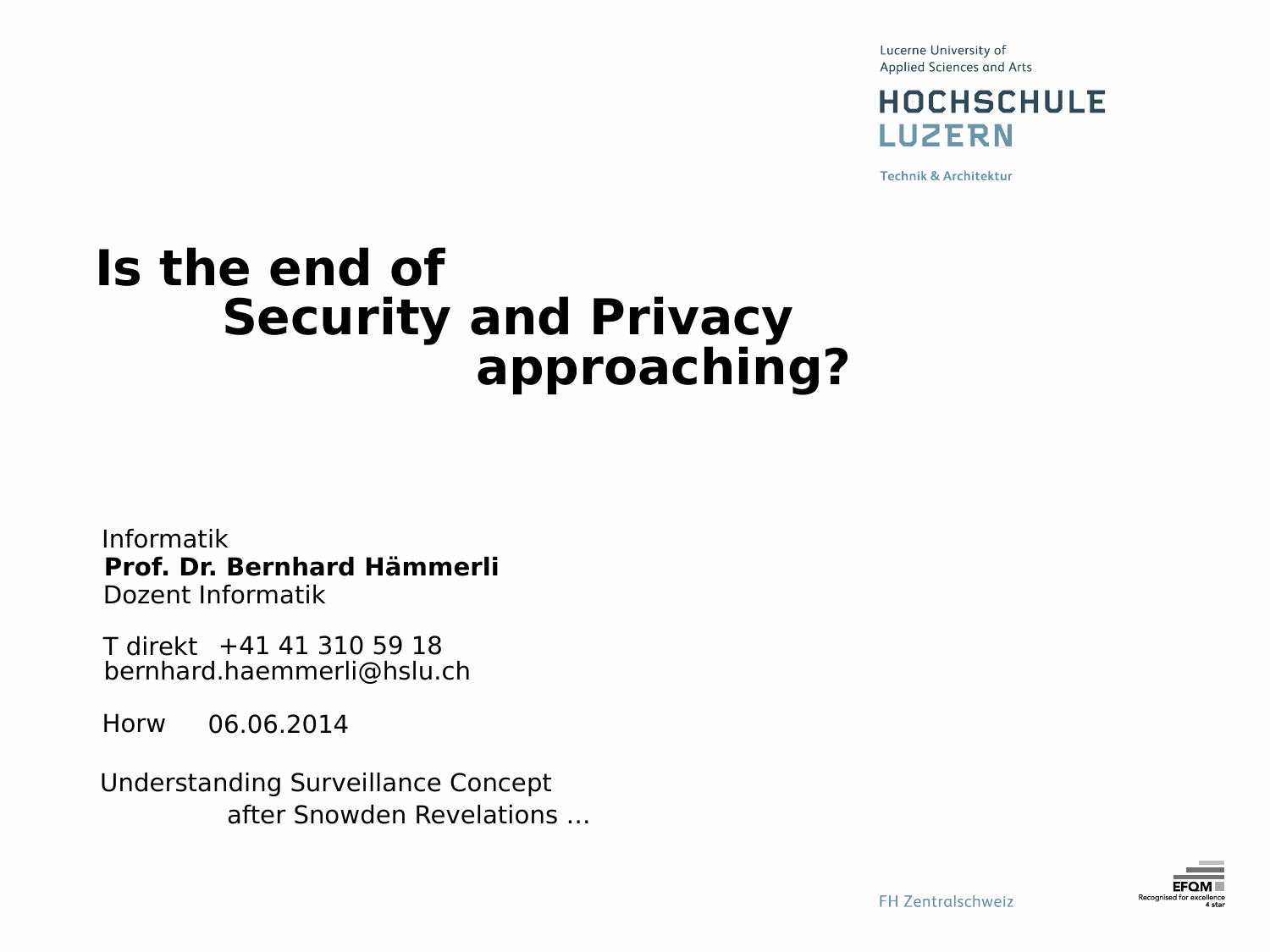

# Is the end of Security and Privacy approaching?
06.06.2014
Understanding Surveillance Concept
	after Snowden Revelations …